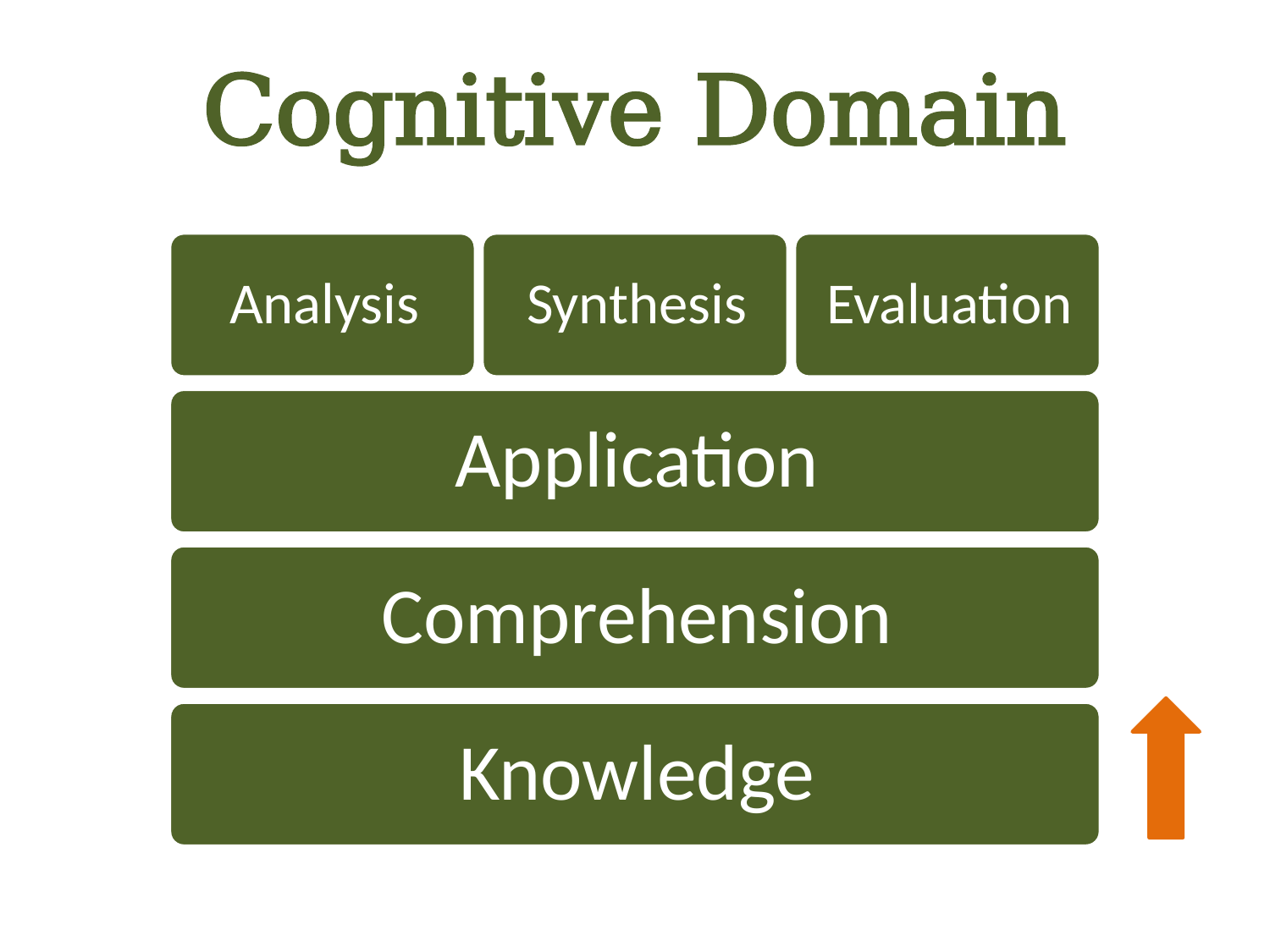

Cognitive Domain
Knowledge
Comprehension
Application
Analysis
Synthesis
Evaluation